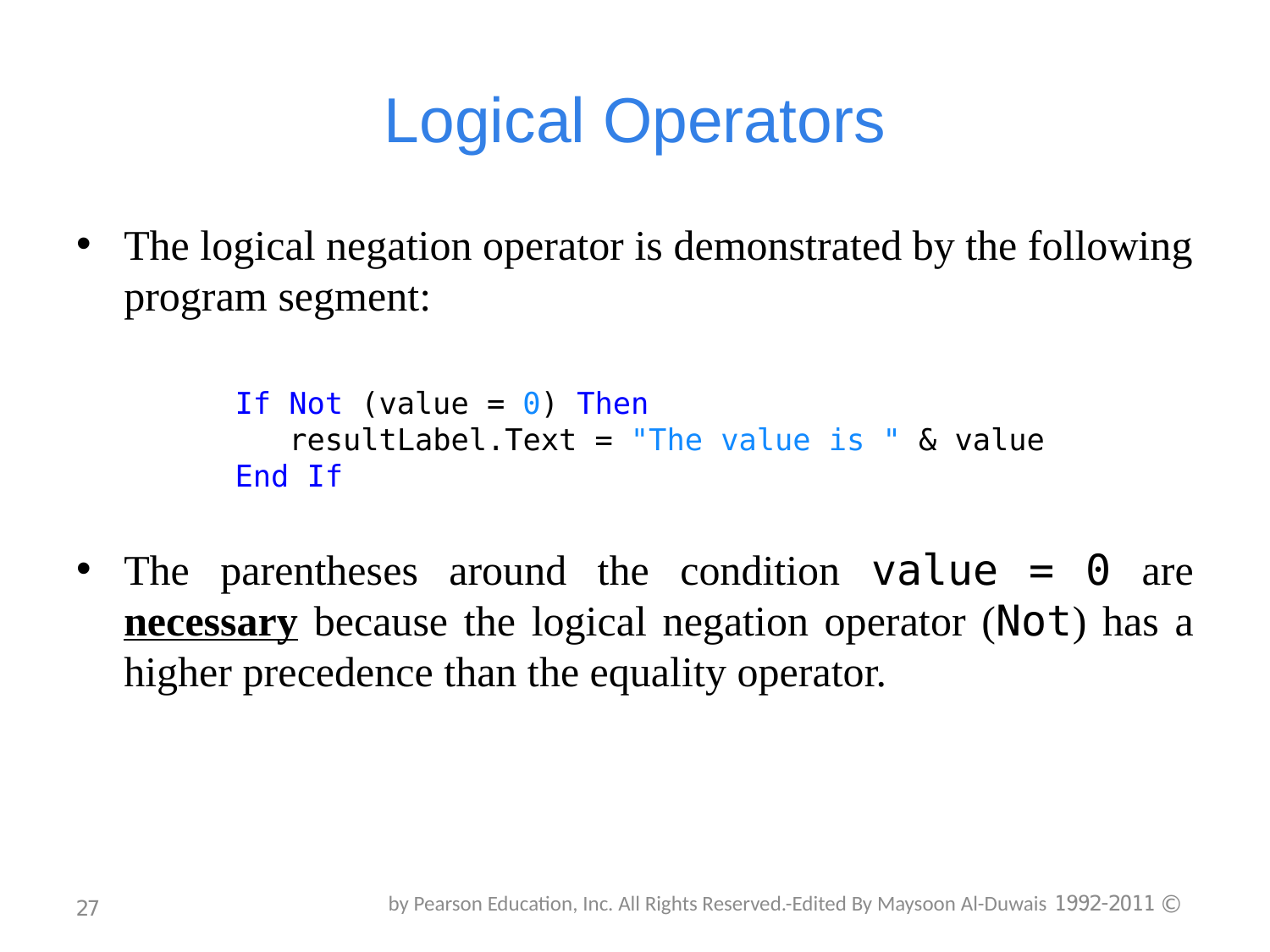

# Logical Operators
The logical negation operator is demonstrated by the following program segment:

	If Not (value = 0) Then
   resultLabel.Text = "The value is " & value
End If

The parentheses around the condition value = 0 are necessary because the logical negation operator (Not) has a higher precedence than the equality operator.
27
© 1992-2011 by Pearson Education, Inc. All Rights Reserved.-Edited By Maysoon Al-Duwais